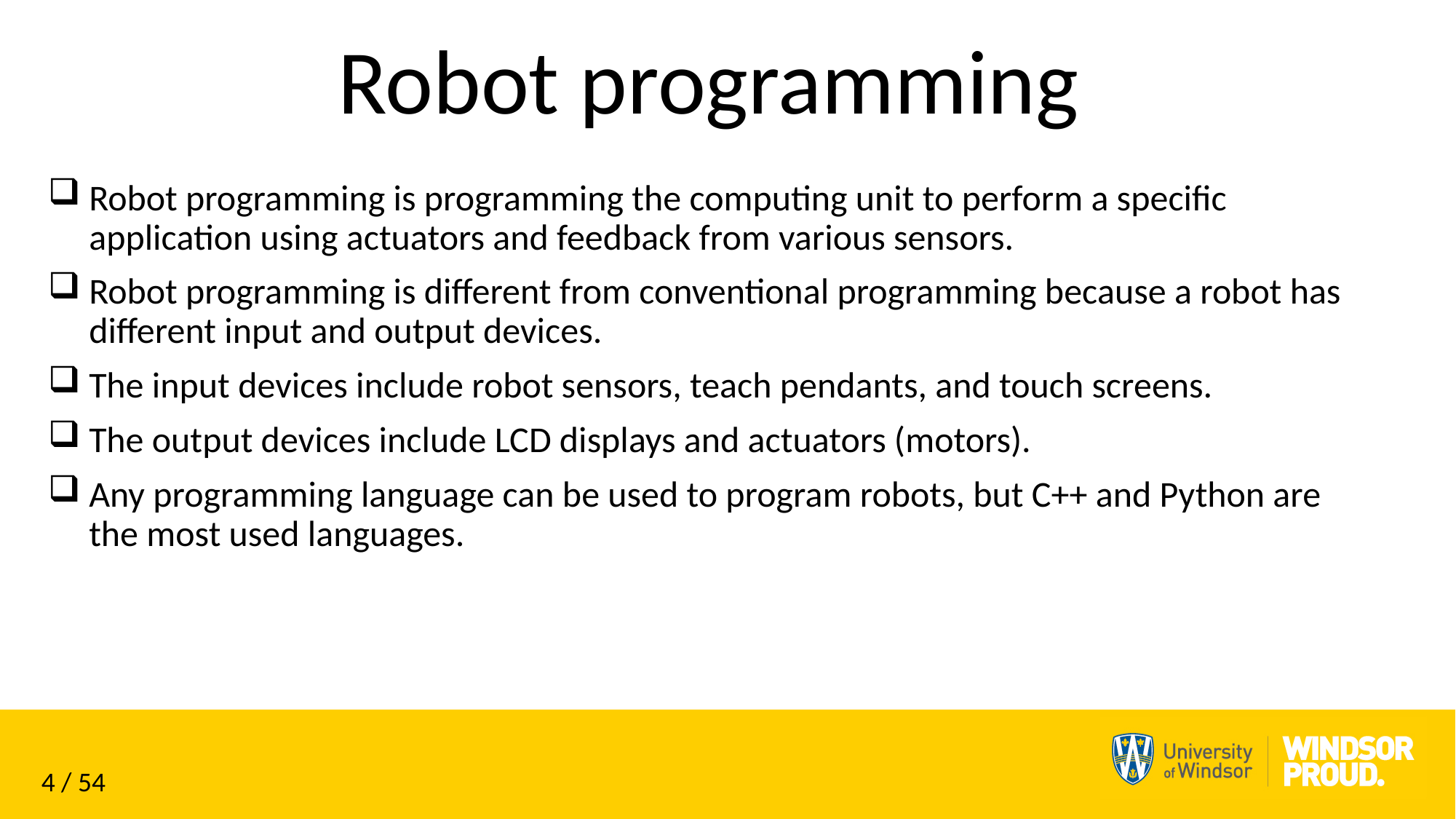

# Robot programming
Robot programming is programming the computing unit to perform a specific application using actuators and feedback from various sensors.
Robot programming is different from conventional programming because a robot has different input and output devices.
The input devices include robot sensors, teach pendants, and touch screens.
The output devices include LCD displays and actuators (motors).
Any programming language can be used to program robots, but C++ and Python are the most used languages.

4